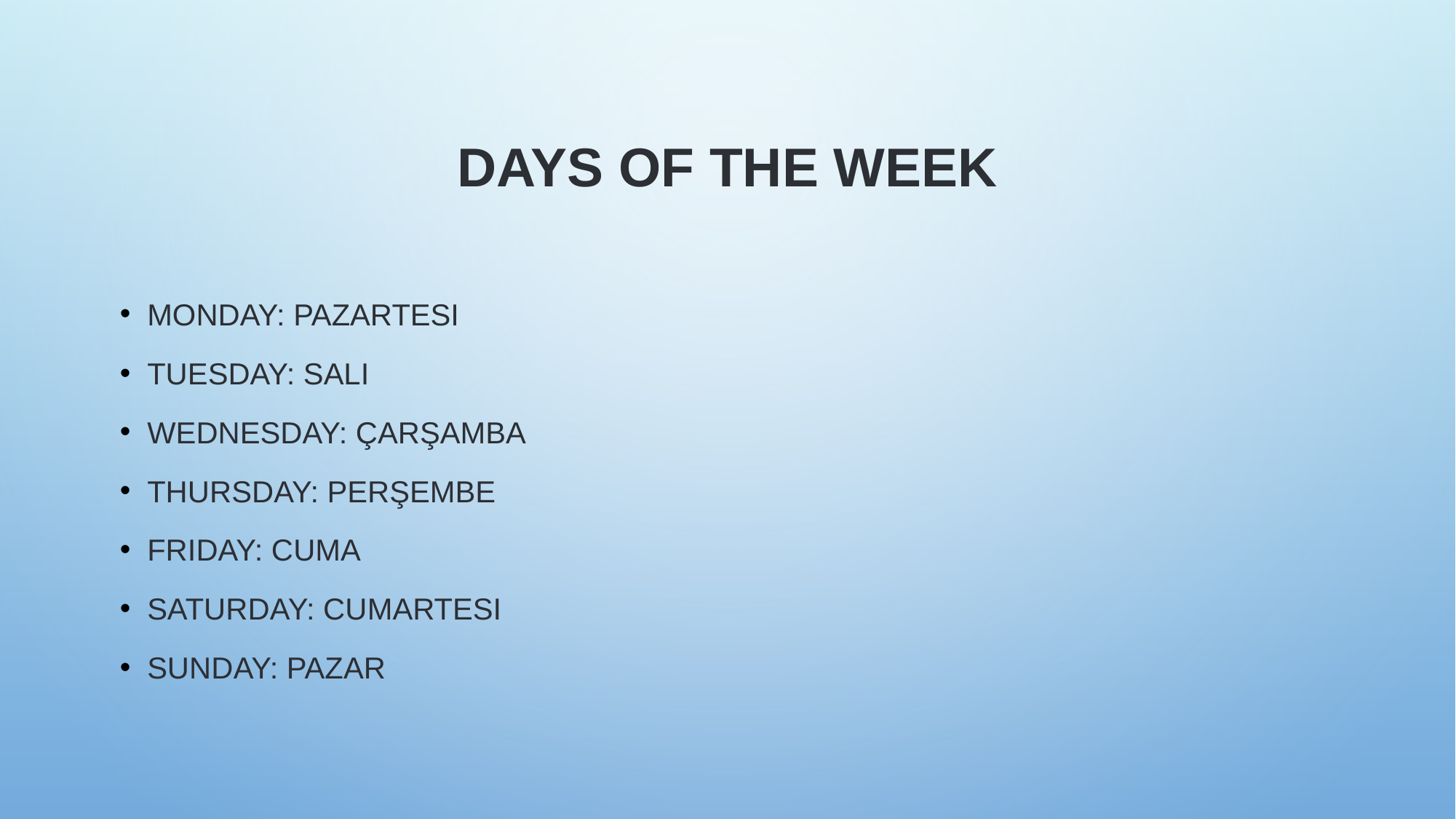

# Days Of The Week
Monday: Pazartesi
Tuesday: Salı
Wednesday: Çarşamba
Thursday: Perşembe
Friday: Cuma
Saturday: Cumartesi
Sunday: Pazar